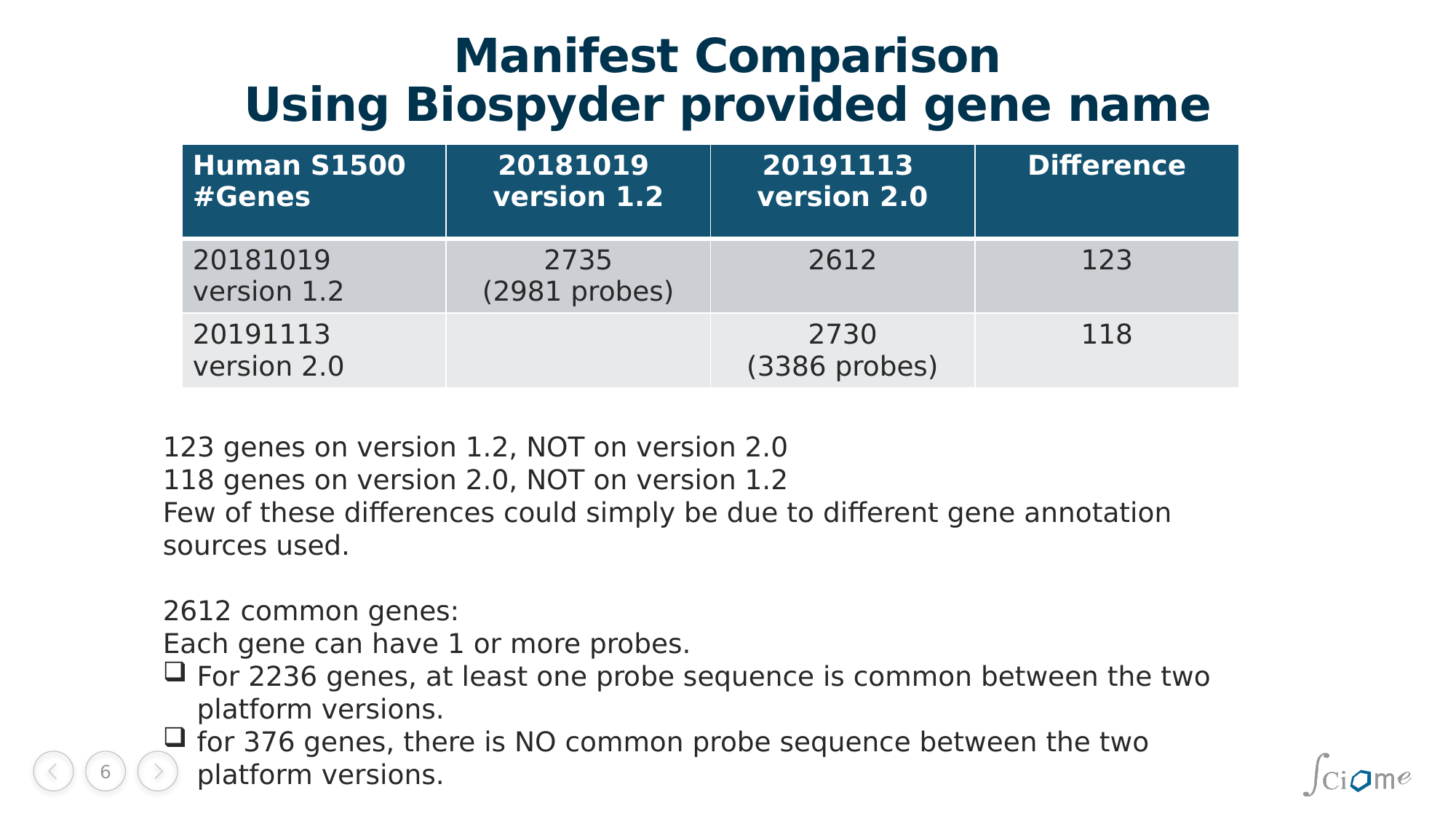

# Manifest Comparison Using Biospyder provided gene name
| Human S1500 #Genes | 20181019 version 1.2 | 20191113 version 2.0 | Difference |
| --- | --- | --- | --- |
| 20181019 version 1.2 | 2735 (2981 probes) | 2612 | 123 |
| 20191113 version 2.0 |  | 2730 (3386 probes) | 118 |
123 genes on version 1.2, NOT on version 2.0
118 genes on version 2.0, NOT on version 1.2
Few of these differences could simply be due to different gene annotation sources used.

2612 common genes:
Each gene can have 1 or more probes.
For 2236 genes, at least one probe sequence is common between the two platform versions.
for 376 genes, there is NO common probe sequence between the two platform versions.